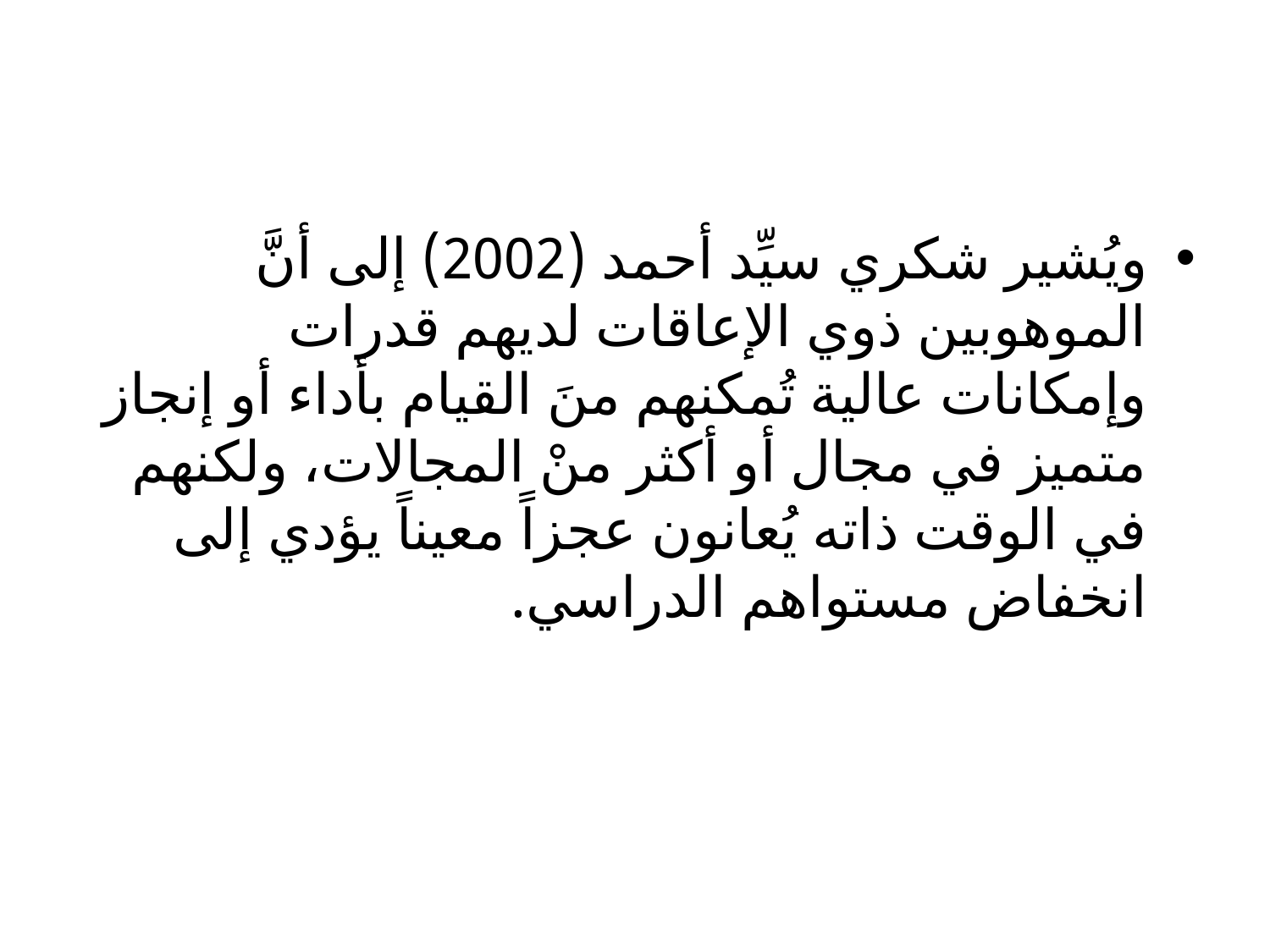

ويُشير شكري سيِّد أحمد (2002) إلى أنَّ الموهوبين ذوي الإعاقات لديهم قدرات وإمكانات عالية تُمكنهم منَ القيام بأداء أو إنجاز متميز في مجال أو أكثر منْ المجالات، ولكنهم في الوقت ذاته يُعانون عجزاً معيناً يؤدي إلى انخفاض مستواهم الدراسي.